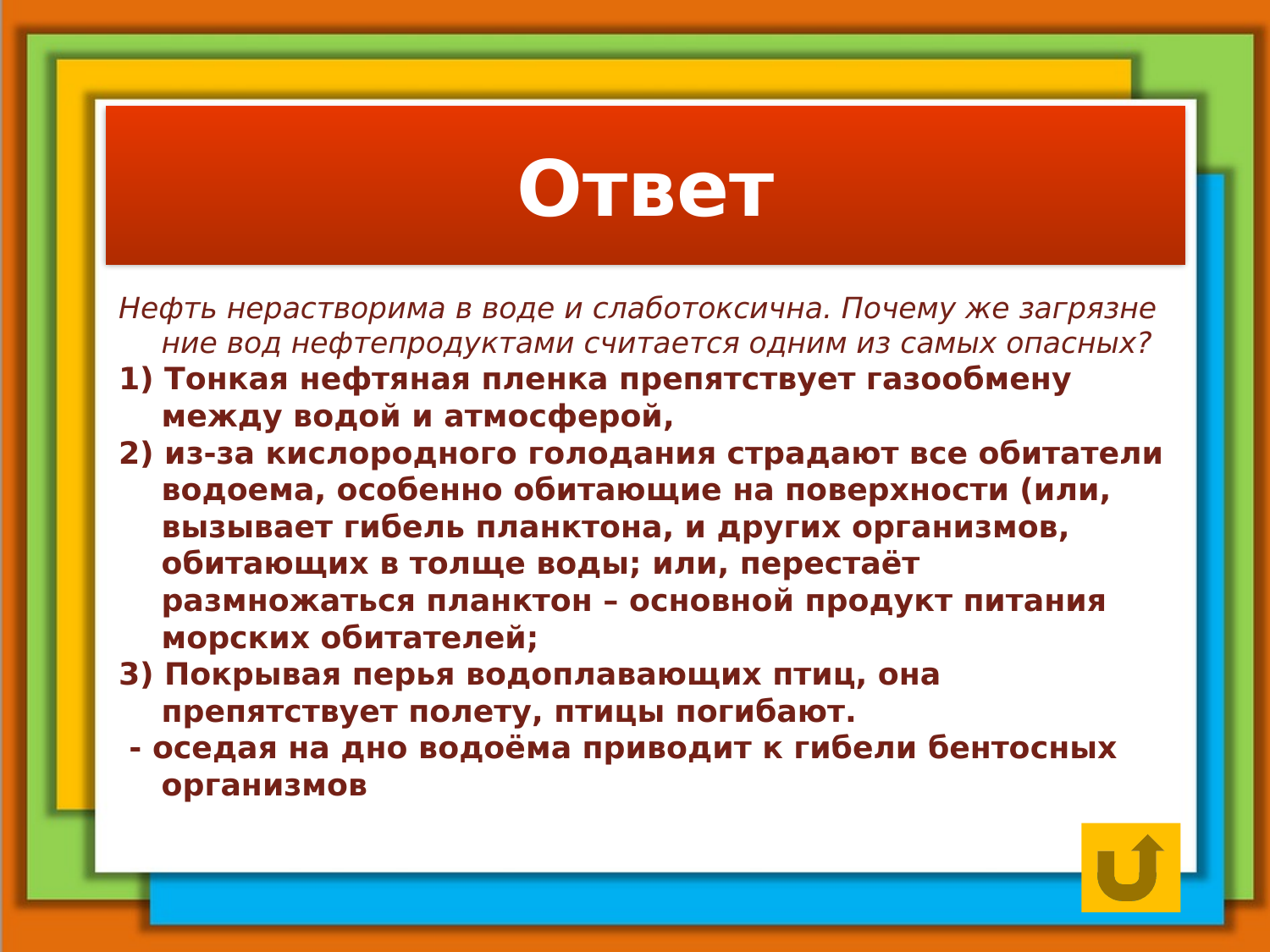

# Ответ
Нефть не­рас­тво­ри­ма в воде и сла­бо­ток­сич­на. По­че­му же за­гряз­не­ние вод неф­те­про­дук­та­ми счи­та­ет­ся одним из самых опас­ных?
1) Тонкая нефтяная пленка препятствует газообмену между водой и атмосферой,
2) из-за кислородного голодания страдают все обитатели водоема, особенно обитающие на поверхности (или, вызывает гибель планктона, и других организмов, обитающих в толще воды; или, перестаёт размножаться планктон – основной продукт питания морских обитателей;
3) Покрывая перья водоплавающих птиц, она препятствует полету, птицы погибают.
 - оседая на дно водоёма приводит к гибели бентосных организмов